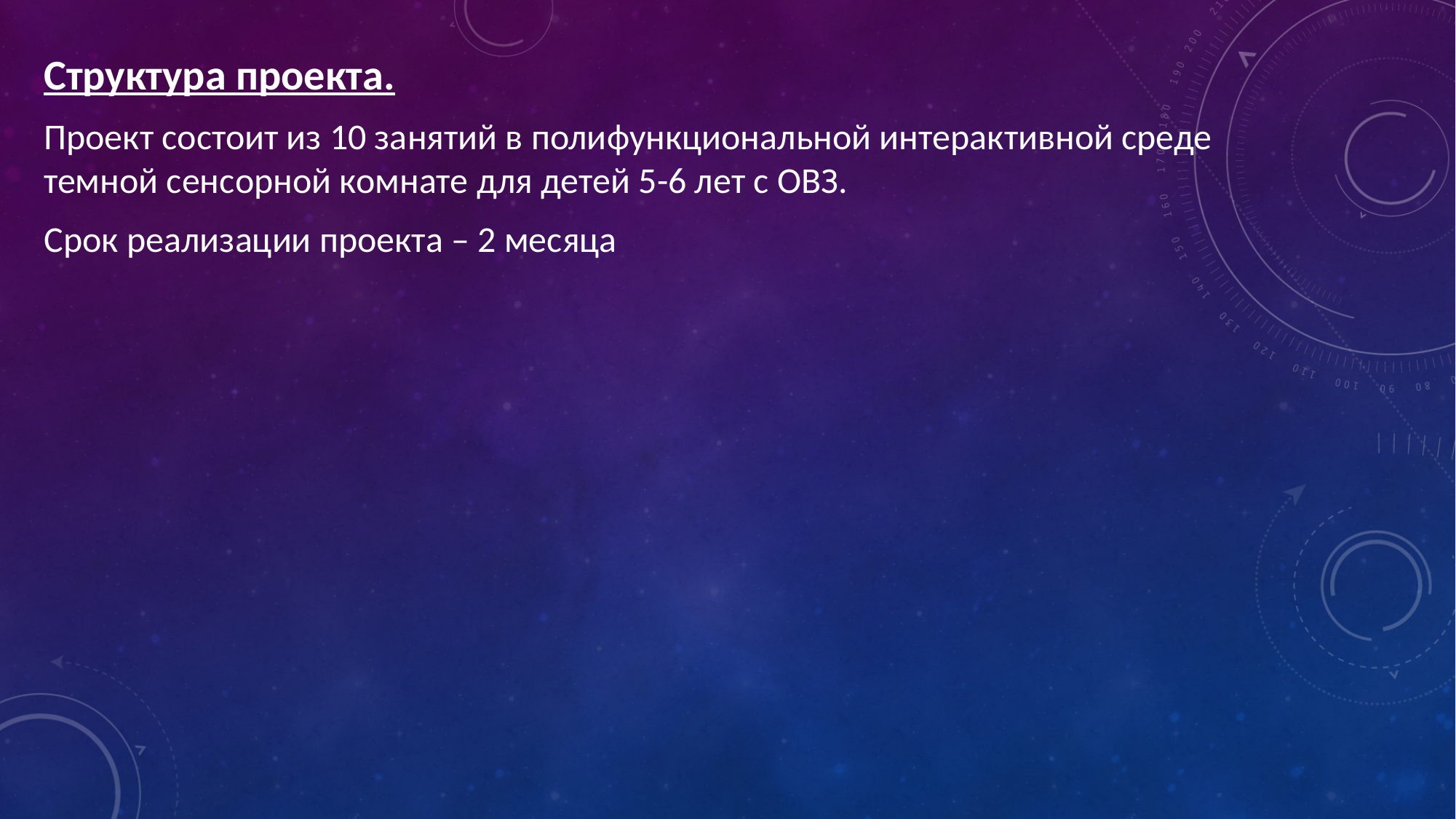

Структура проекта.
Проект состоит из 10 занятий в полифункциональной интерактивной среде темной сенсорной комнате для детей 5-6 лет с ОВЗ.
Срок реализации проекта – 2 месяца